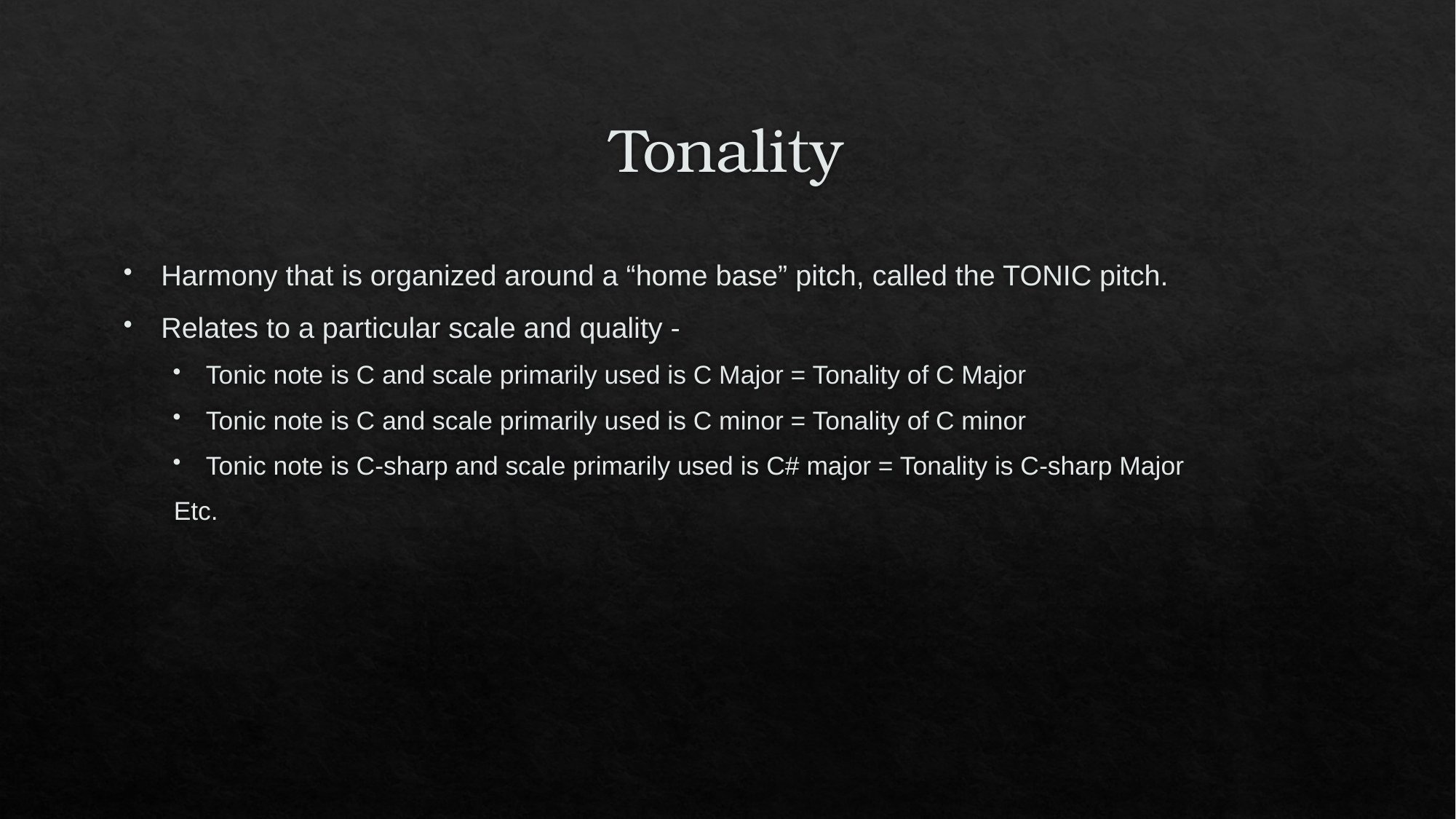

# Tonality
Harmony that is organized around a “home base” pitch, called the TONIC pitch.
Relates to a particular scale and quality -
Tonic note is C and scale primarily used is C Major = Tonality of C Major
Tonic note is C and scale primarily used is C minor = Tonality of C minor
Tonic note is C-sharp and scale primarily used is C# major = Tonality is C-sharp Major
Etc.